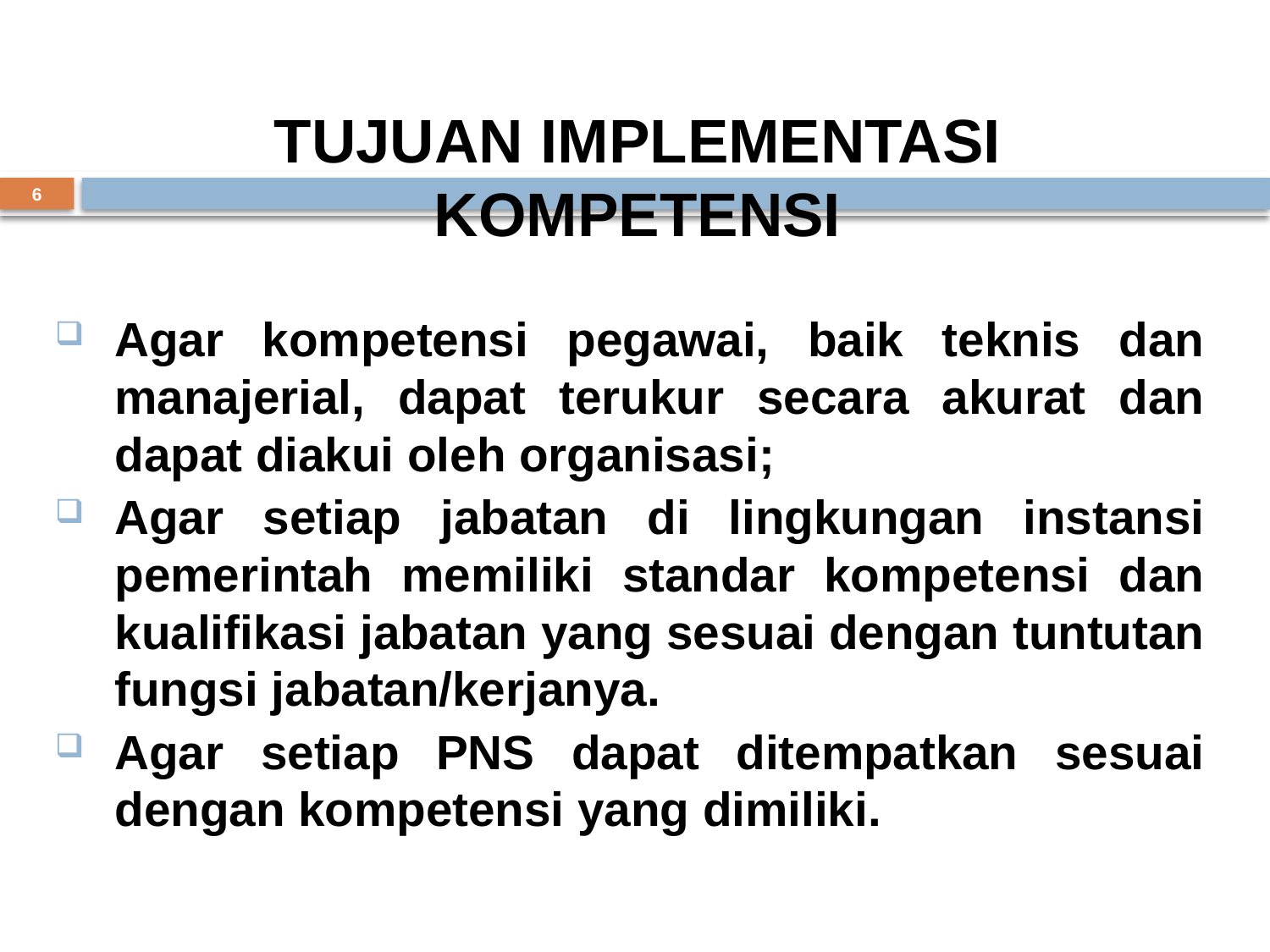

TUJUAN IMPLEMENTASI KOMPETENSI

Agar kompetensi pegawai, baik teknis dan manajerial, dapat terukur secara akurat dan dapat diakui oleh organisasi;
Agar setiap jabatan di lingkungan instansi pemerintah memiliki standar kompetensi dan kualifikasi jabatan yang sesuai dengan tuntutan fungsi jabatan/kerjanya.
Agar setiap PNS dapat ditempatkan sesuai dengan kompetensi yang dimiliki.

6